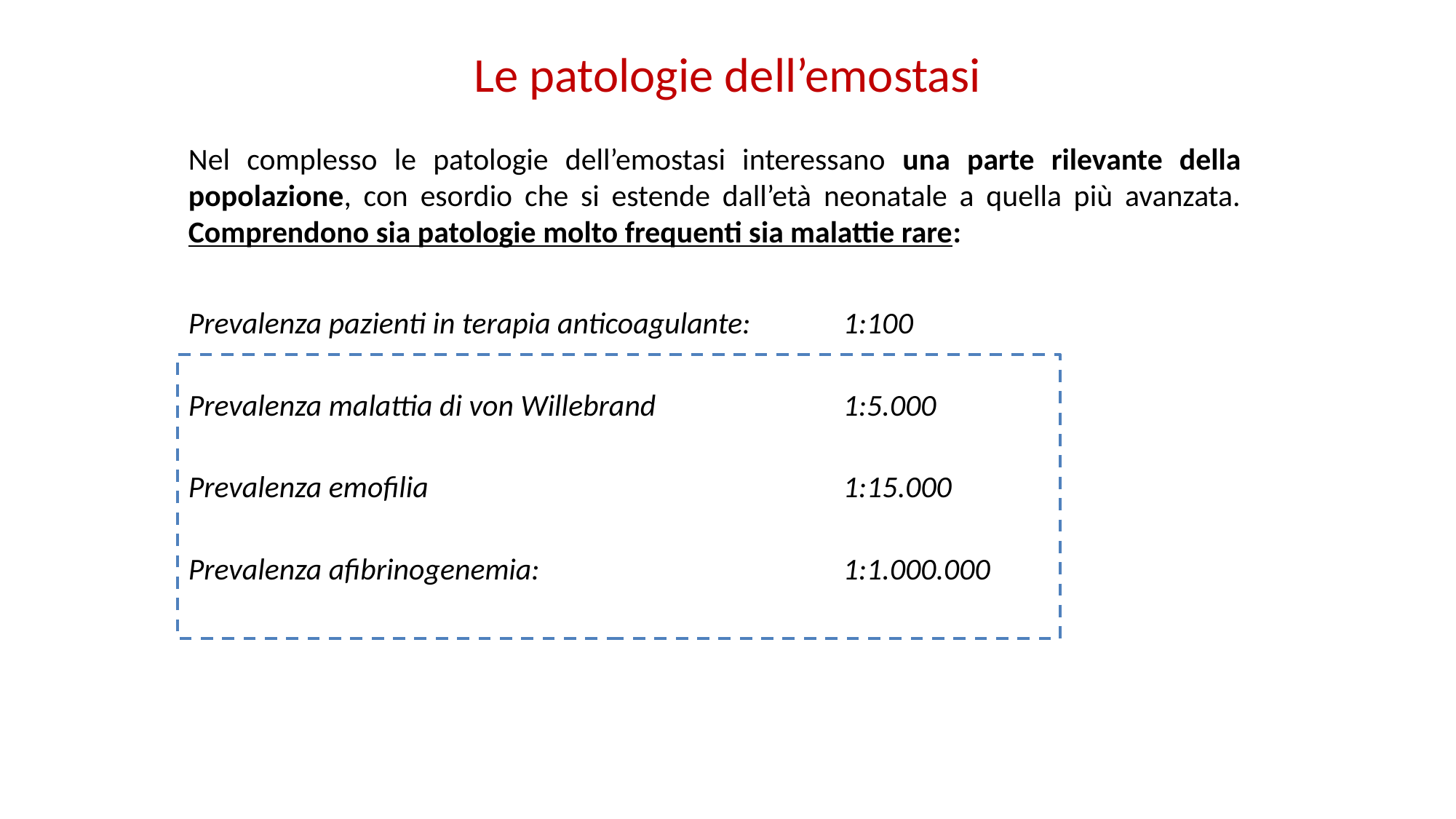

# Le patologie dell’emostasi
Nel complesso le patologie dell’emostasi interessano una parte rilevante della popolazione, con esordio che si estende dall’età neonatale a quella più avanzata. Comprendono sia patologie molto frequenti sia malattie rare:
Prevalenza pazienti in terapia anticoagulante:	1:100
Prevalenza malattia di von Willebrand		1:5.000
Prevalenza emofilia 				1:15.000
Prevalenza afibrinogenemia:	 		1:1.000.000